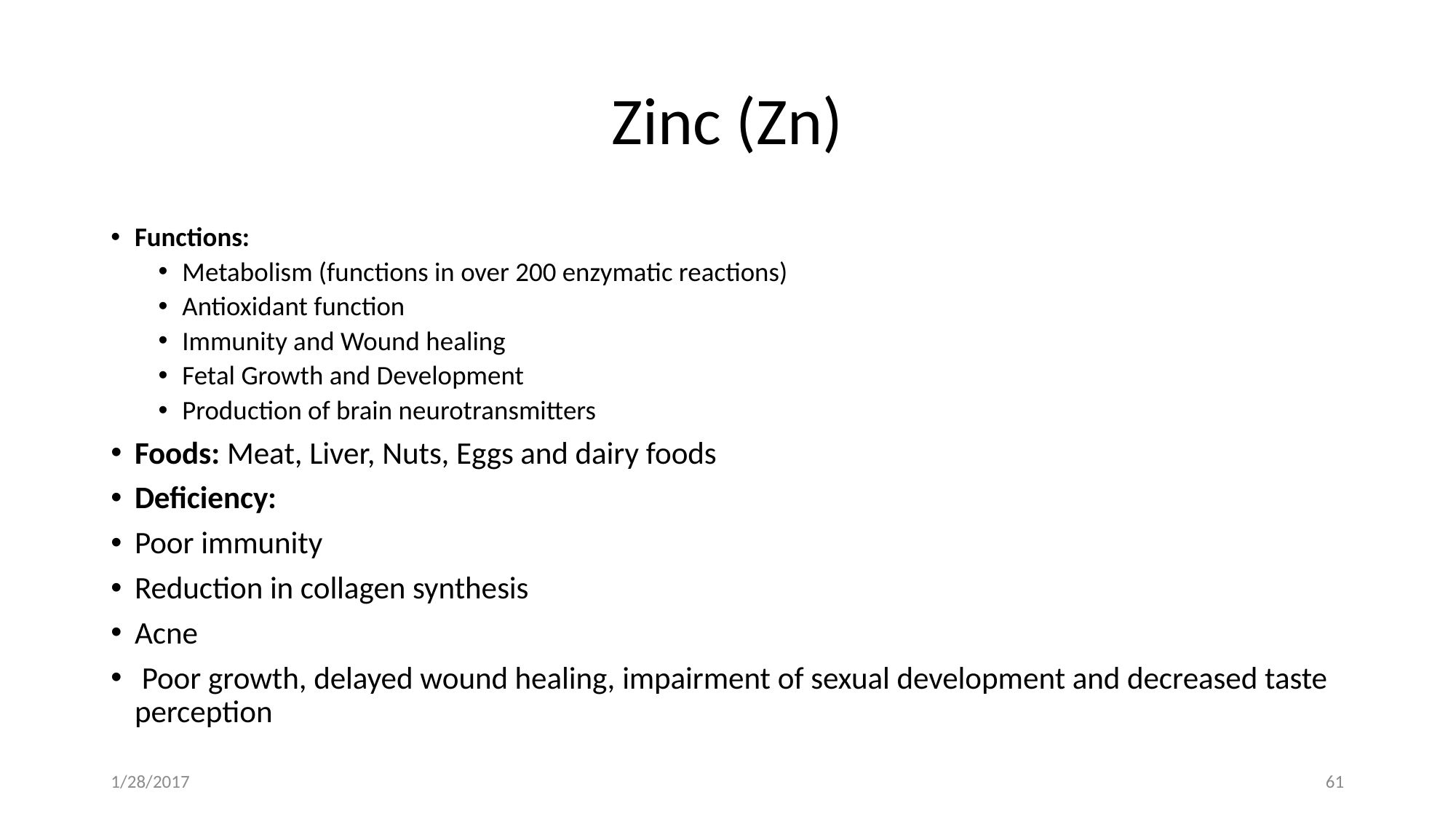

# Zinc (Zn)
Functions:
Metabolism (functions in over 200 enzymatic reactions)
Antioxidant function
Immunity and Wound healing
Fetal Growth and Development
Production of brain neurotransmitters
Foods: Meat, Liver, Nuts, Eggs and dairy foods
Deficiency:
Poor immunity
Reduction in collagen synthesis
Acne
 Poor growth, delayed wound healing, impairment of sexual development and decreased taste perception

1/28/2017
61